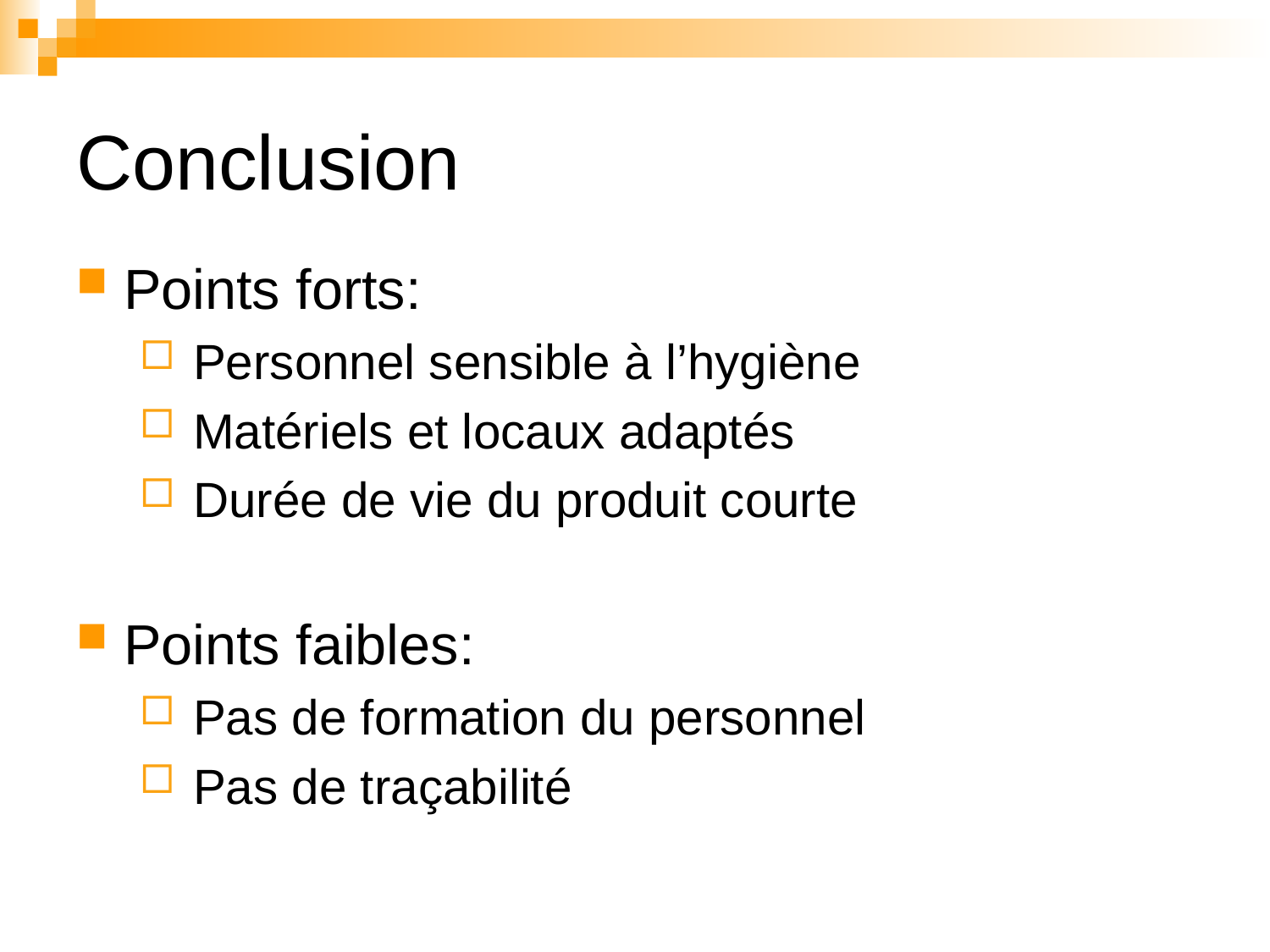

# Conclusion
Points forts:
 Personnel sensible à l’hygiène
 Matériels et locaux adaptés
 Durée de vie du produit courte

Points faibles:
 Pas de formation du personnel
 Pas de traçabilité